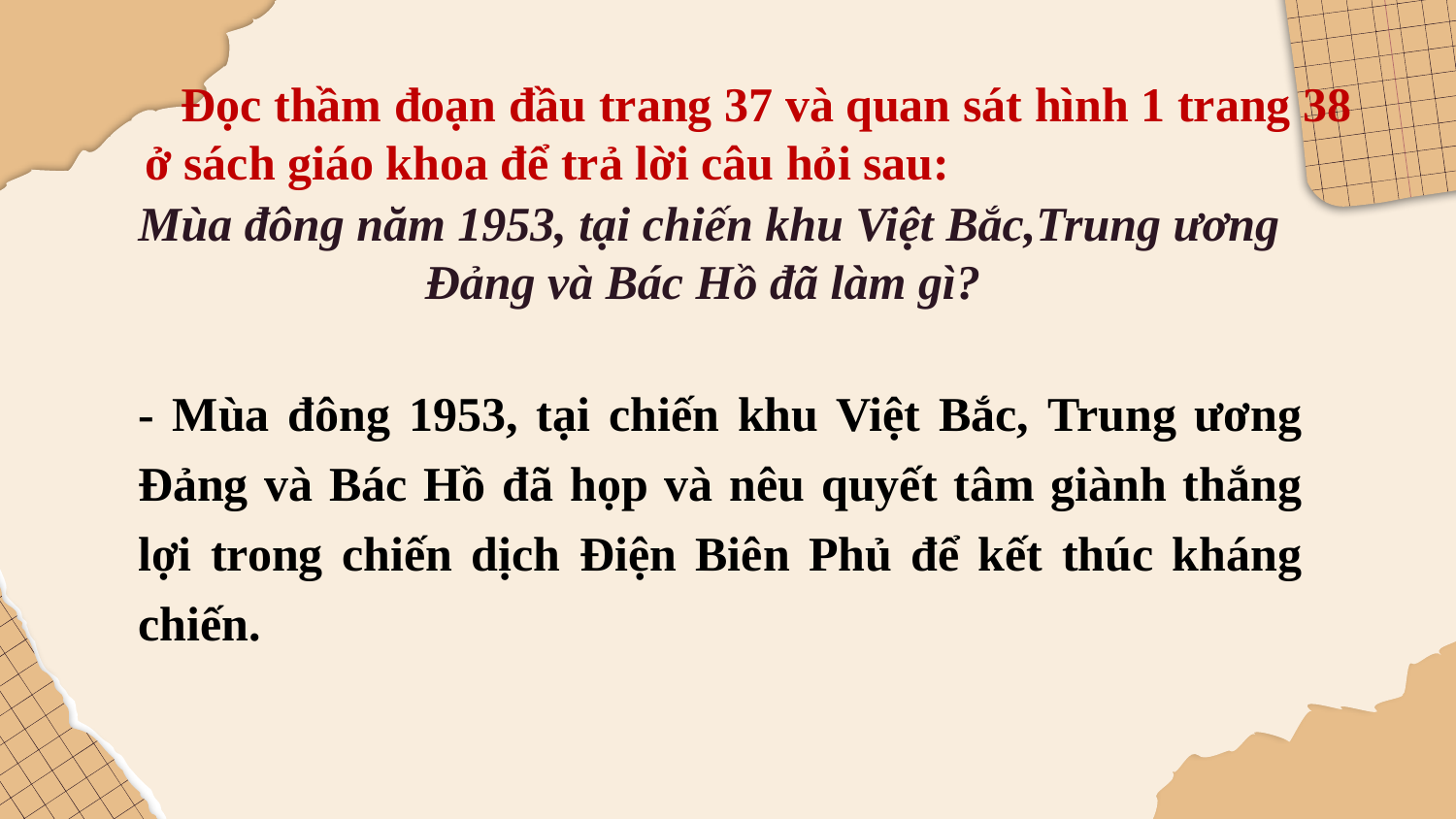

Đọc thầm đoạn đầu trang 37 và quan sát hình 1 trang 38 ở sách giáo khoa để trả lời câu hỏi sau:
 Mùa đông năm 1953, tại chiến khu Việt Bắc,Trung ương Đảng và Bác Hồ đã làm gì?
- Mùa đông 1953, tại chiến khu Việt Bắc, Trung ương Đảng và Bác Hồ đã họp và nêu quyết tâm giành thắng lợi trong chiến dịch Điện Biên Phủ để kết thúc kháng chiến.